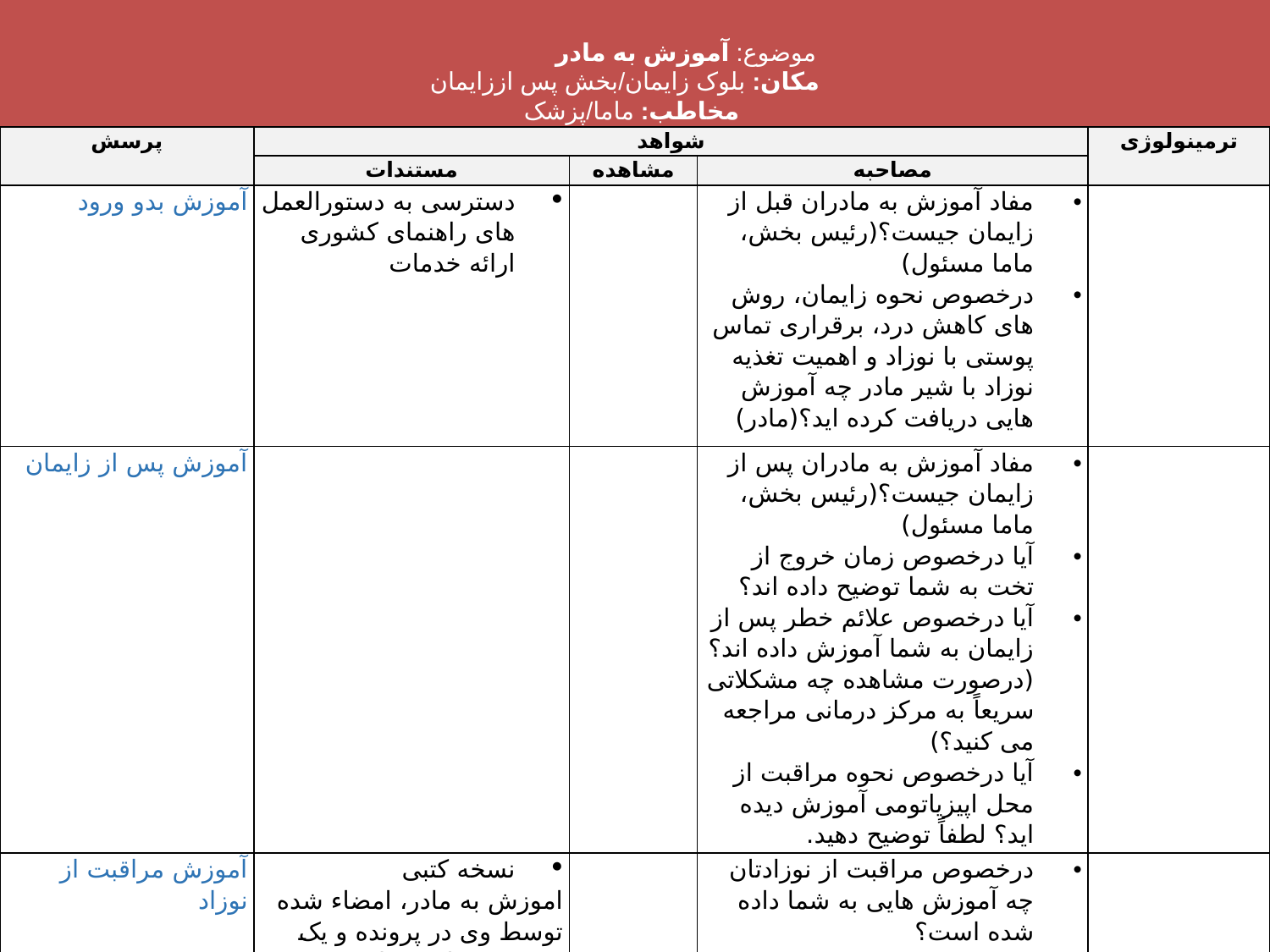

# موضوع: آموزش به مادر مکان: بلوک زایمان/بخش پس اززایمان مخاطب: ماما/پزشک
| پرسش | شواهد |  |  | ترمینولوژی |
| --- | --- | --- | --- | --- |
|  | مستندات | مشاهده | مصاحبه |  |
| آموزش بدو ورود | دسترسی به دستورالعمل های راهنمای کشوری ارائه خدمات |  | مفاد آموزش به مادران قبل از زایمان جیست؟(رئیس بخش، ماما مسئول) درخصوص نحوه زایمان، روش های کاهش درد، برقراری تماس پوستی با نوزاد و اهمیت تغذیه نوزاد با شیر مادر چه آموزش هایی دریافت کرده اید؟(مادر) |  |
| آموزش پس از زایمان |  |  | مفاد آموزش به مادران پس از زایمان جیست؟(رئیس بخش، ماما مسئول) آیا درخصوص زمان خروج از تخت به شما توضیح داده اند؟ آیا درخصوص علائم خطر پس از زایمان به شما آموزش داده اند؟(درصورت مشاهده چه مشکلاتی سریعاً به مرکز درمانی مراجعه می کنید؟) آیا درخصوص نحوه مراقبت از محل اپیزیاتومی آموزش دیده اید؟ لطفاً توضیح دهید. |  |
| آموزش مراقبت از نوزاد | نسخه کتبی اموزش به مادر، امضاء شده توسط وی در پرونده و یک نسخه تحویل به مادر |  | درخصوص مراقبت از نوزادتان چه آموزش هایی به شما داده شده است؟ |  |